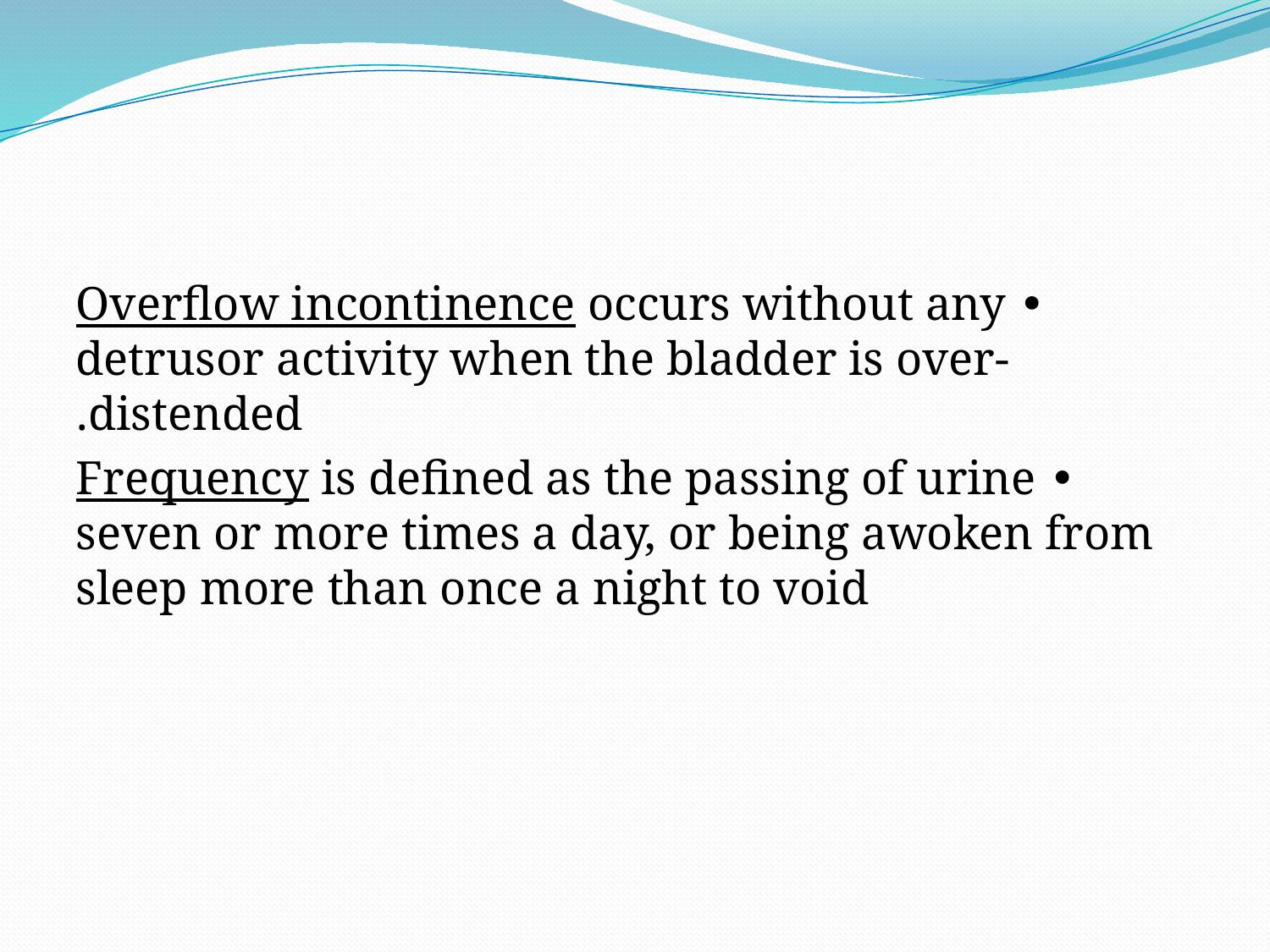

• Overflow incontinence occurs without any detrusor activity when the bladder is over-distended.
• Frequency is defined as the passing of urine seven or more times a day, or being awoken from sleep more than once a night to void